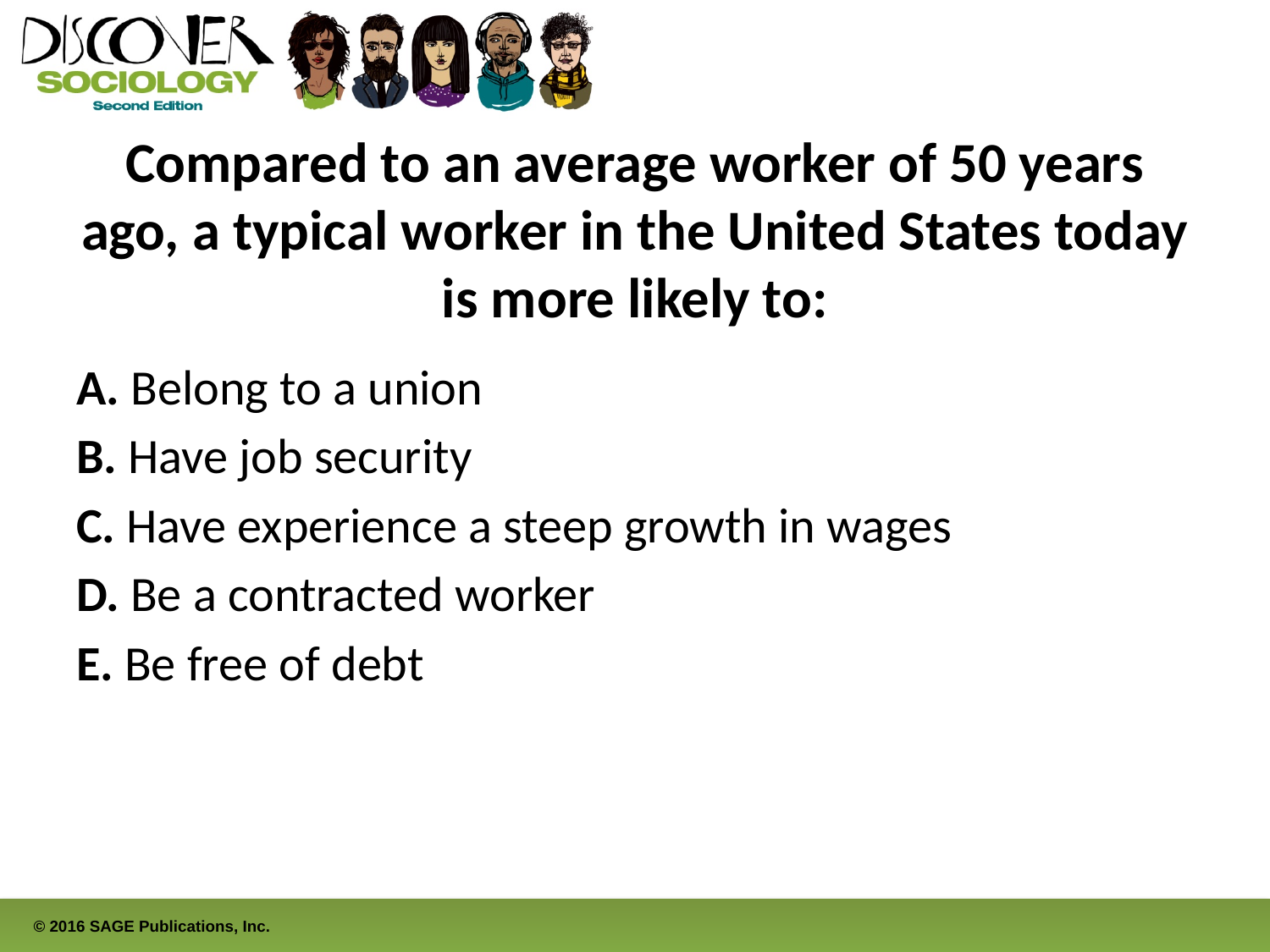

# Compared to an average worker of 50 years ago, a typical worker in the United States today is more likely to:
A. Belong to a union
B. Have job security
C. Have experience a steep growth in wages
D. Be a contracted worker
E. Be free of debt